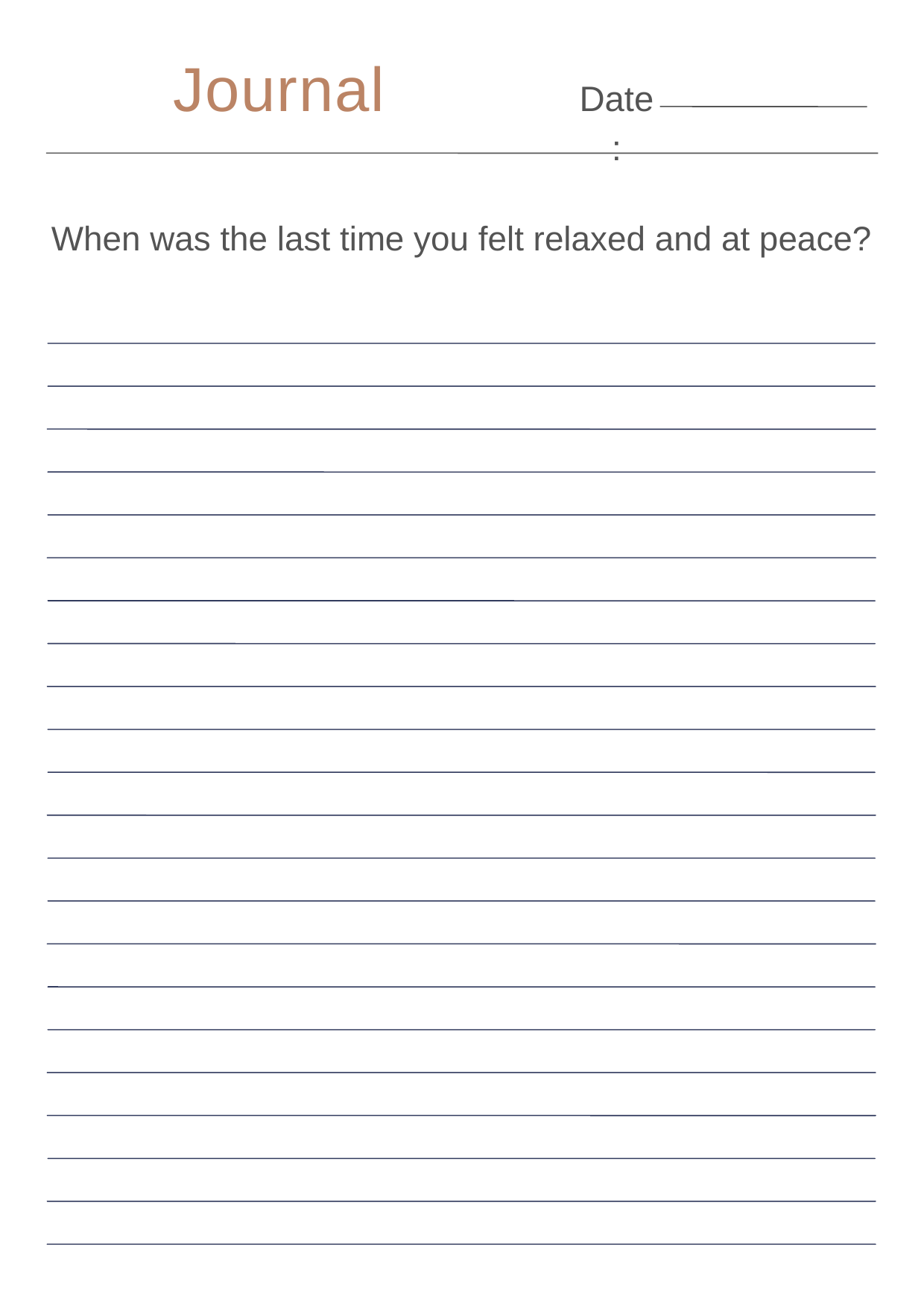

Journal
Date:

When was the last time you felt relaxed and at peace?